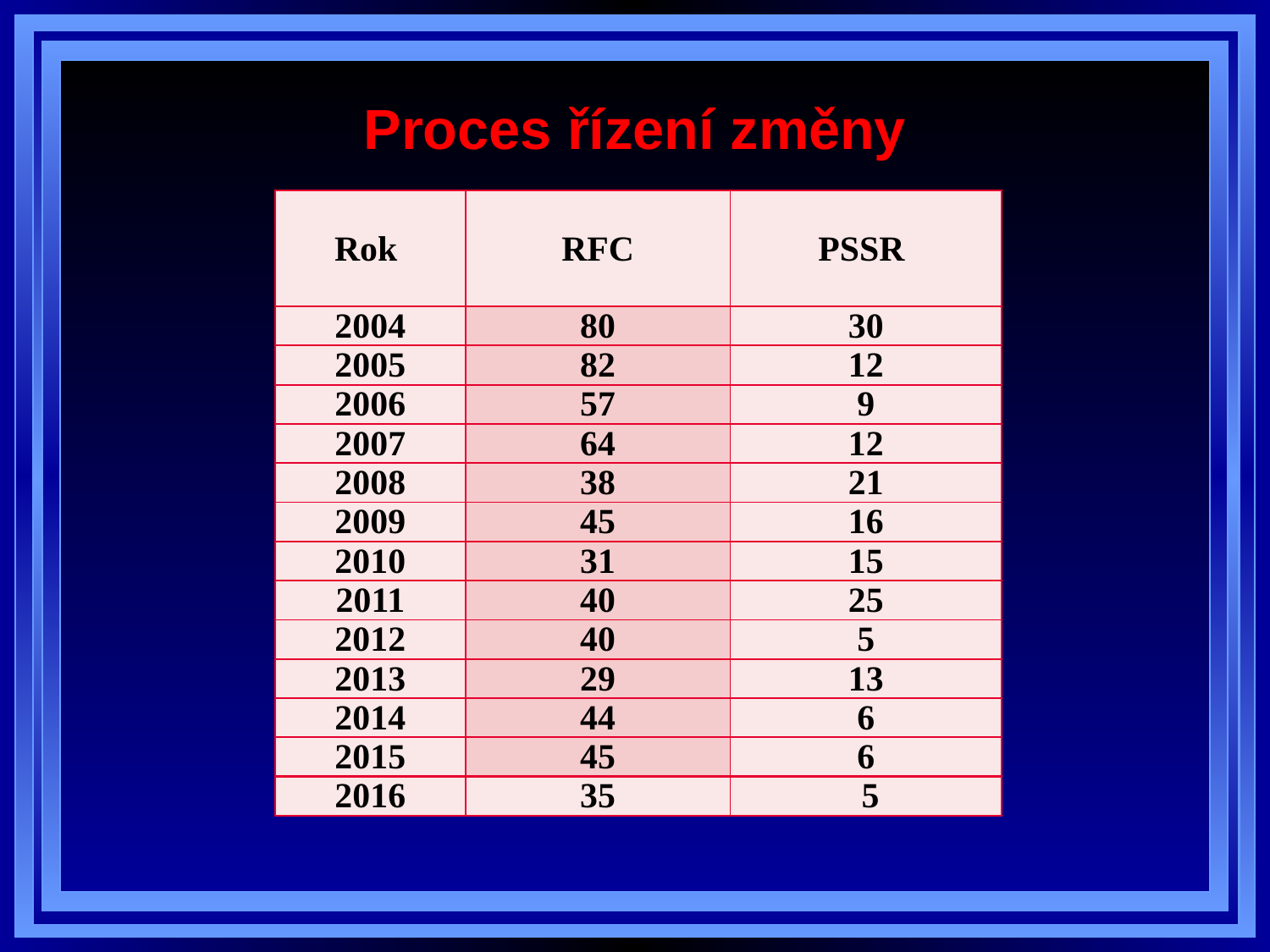

# Proces řízení změny
| Rok | RFC | PSSR |
| --- | --- | --- |
| 2004 | 80 | 30 |
| 2005 | 82 | 12 |
| 2006 | 57 | 9 |
| 2007 | 64 | 12 |
| 2008 | 38 | 21 |
| 2009 | 45 | 16 |
| 2010 | 31 | 15 |
| 2011 | 40 | 25 |
| 2012 | 40 | 5 |
| 2013 | 29 | 13 |
| 2014 | 44 | 6 |
| 2015 | 45 | 6 |
| 2016 | 35 | 5 |